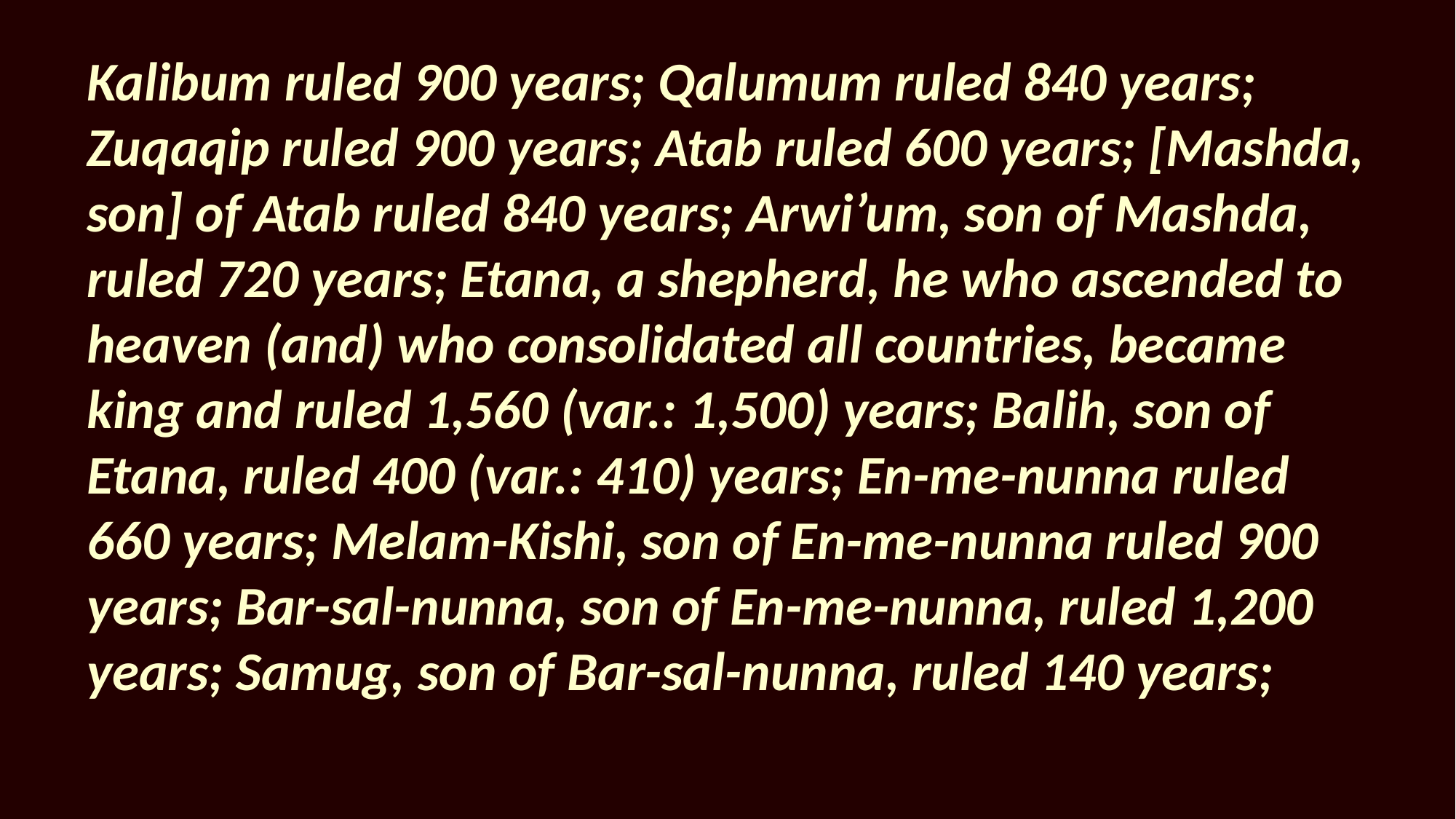

Kalibum ruled 900 years; Qalumum ruled 840 years; Zuqaqip ruled 900 years; Atab ruled 600 years; [Mashda, son] of Atab ruled 840 years; Arwi’um, son of Mashda, ruled 720 years; Etana, a shepherd, he who ascended to heaven (and) who consolidated all countries, became king and ruled 1,560 (var.: 1,500) years; Balih, son of Etana, ruled 400 (var.: 410) years; En-me-nunna ruled 660 years; Melam-Kishi, son of En-me-nunna ruled 900 years; Bar-sal-nunna, son of En-me-nunna, ruled 1,200 years; Samug, son of Bar-sal-nunna, ruled 140 years;